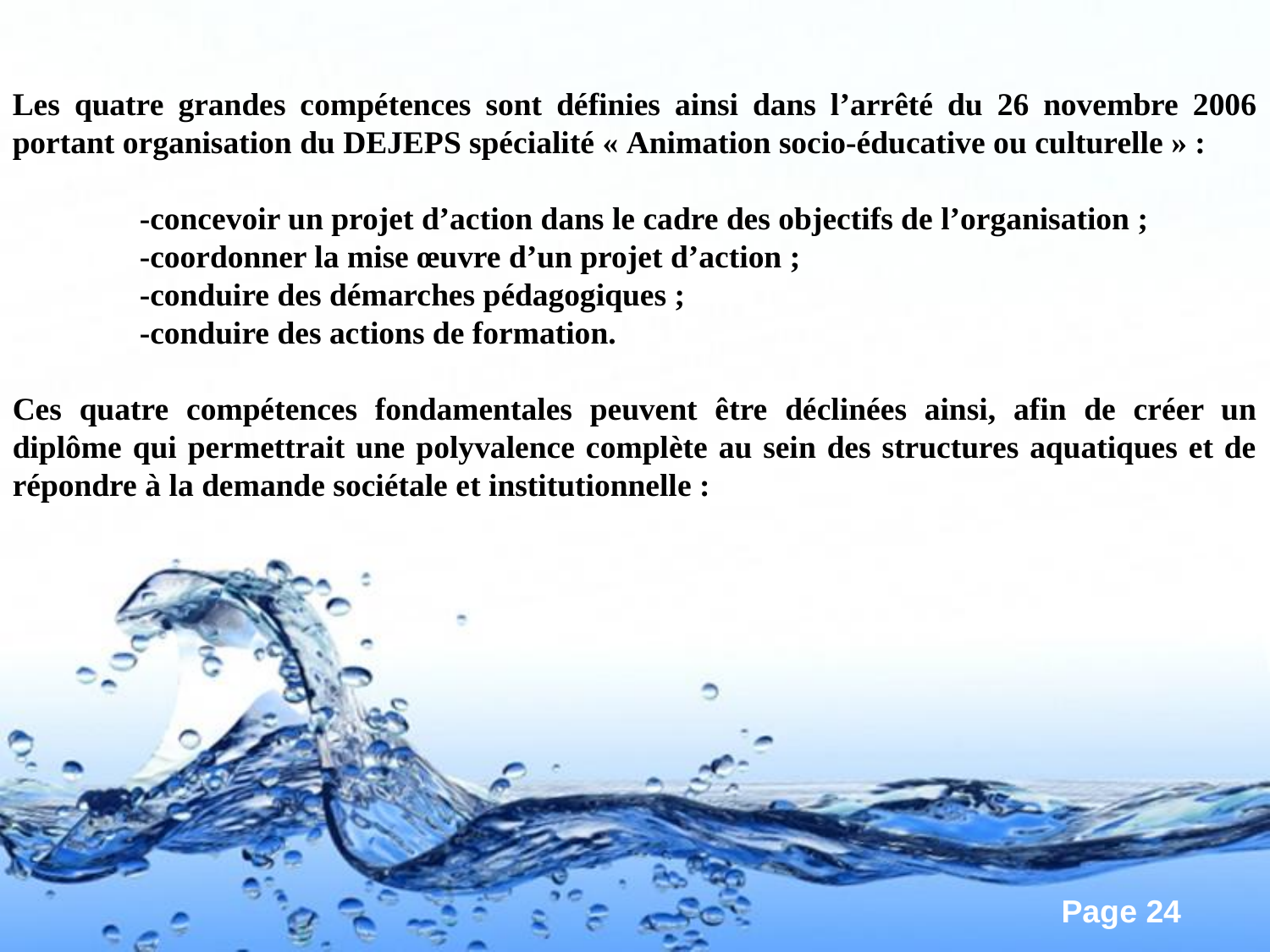

Les quatre grandes compétences sont définies ainsi dans l’arrêté du 26 novembre 2006 portant organisation du DEJEPS spécialité « Animation socio-éducative ou culturelle » :

	-concevoir un projet d’action dans le cadre des objectifs de l’organisation ;
	-coordonner la mise œuvre d’un projet d’action ;
	-conduire des démarches pédagogiques ;
	-conduire des actions de formation.

Ces quatre compétences fondamentales peuvent être déclinées ainsi, afin de créer un diplôme qui permettrait une polyvalence complète au sein des structures aquatiques et de répondre à la demande sociétale et institutionnelle :